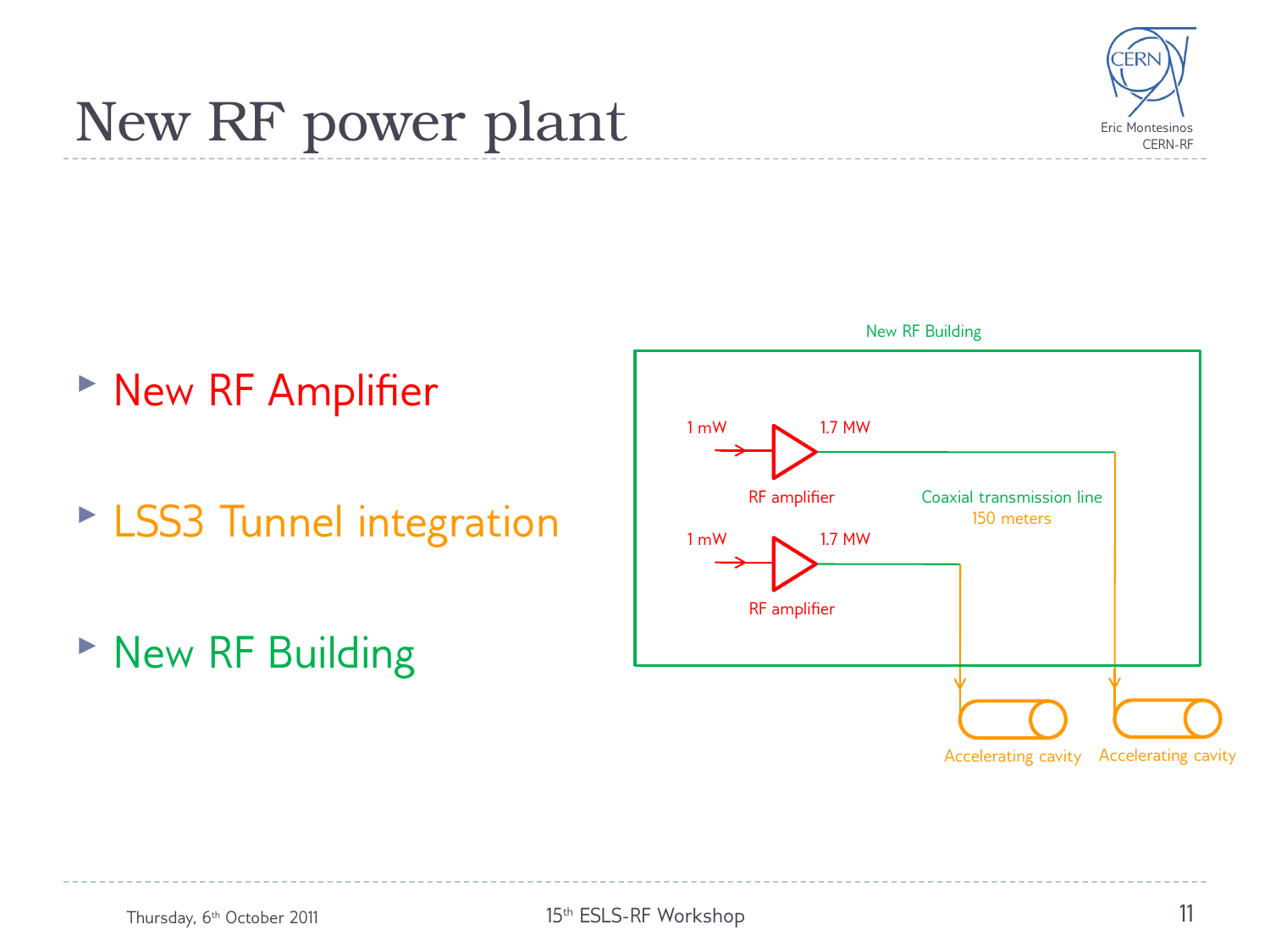

# New RF power plant

New RF Amplifier

LSS3 Tunnel integration

New RF Building
New RF Building

1 mW
1.7 MW

RF amplifier
Coaxial transmission line
150 meters
1 mW
1.7 MW

RF amplifier

Accelerating cavity
Accelerating cavity
Thursday, 6th October 2011
15th ESLS-RF Workshop
11